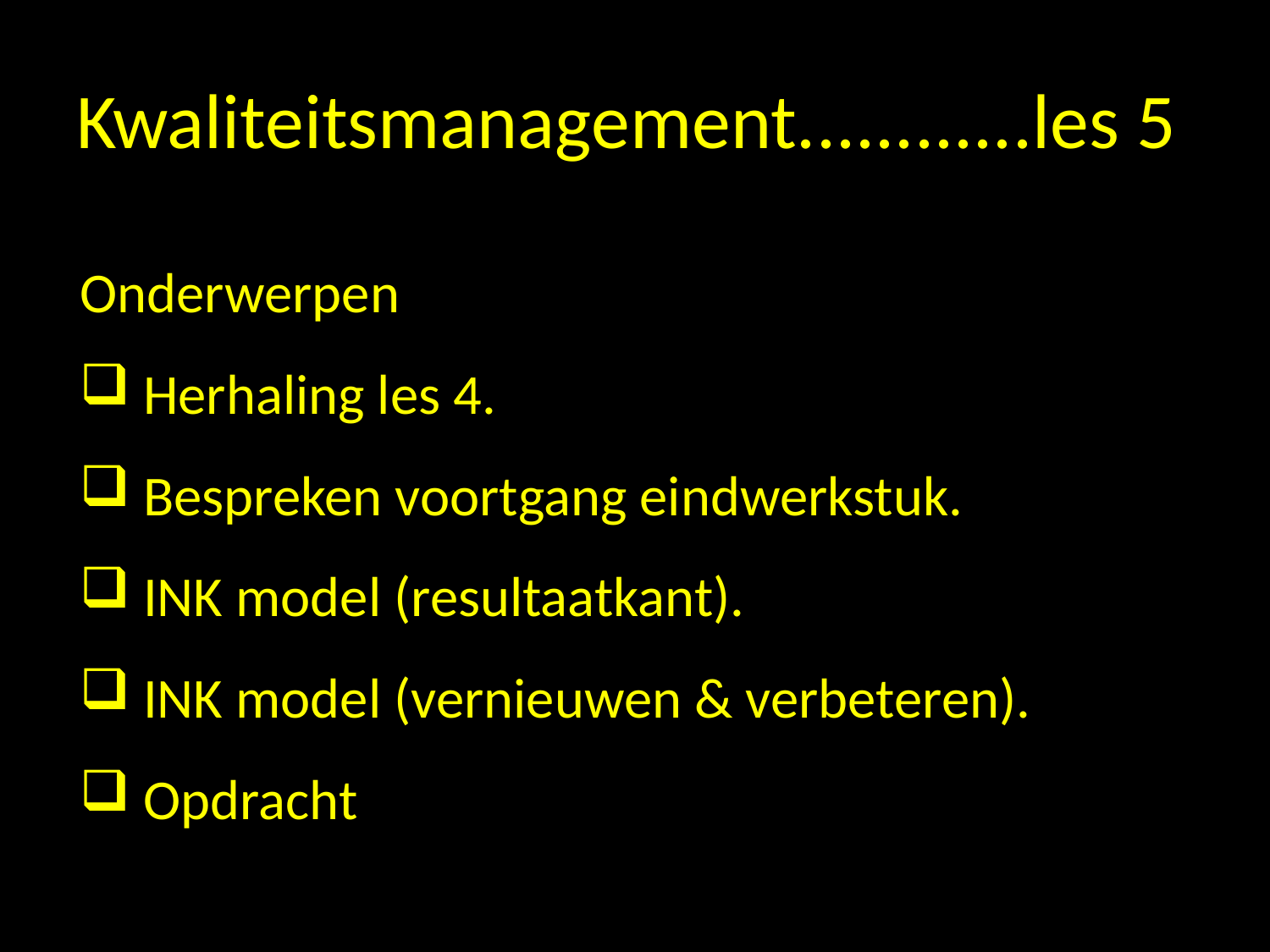

# Kwaliteitsmanagement............les 5
Onderwerpen
 Herhaling les 4.
 Bespreken voortgang eindwerkstuk.
 INK model (resultaatkant).
 INK model (vernieuwen & verbeteren).
 Opdracht